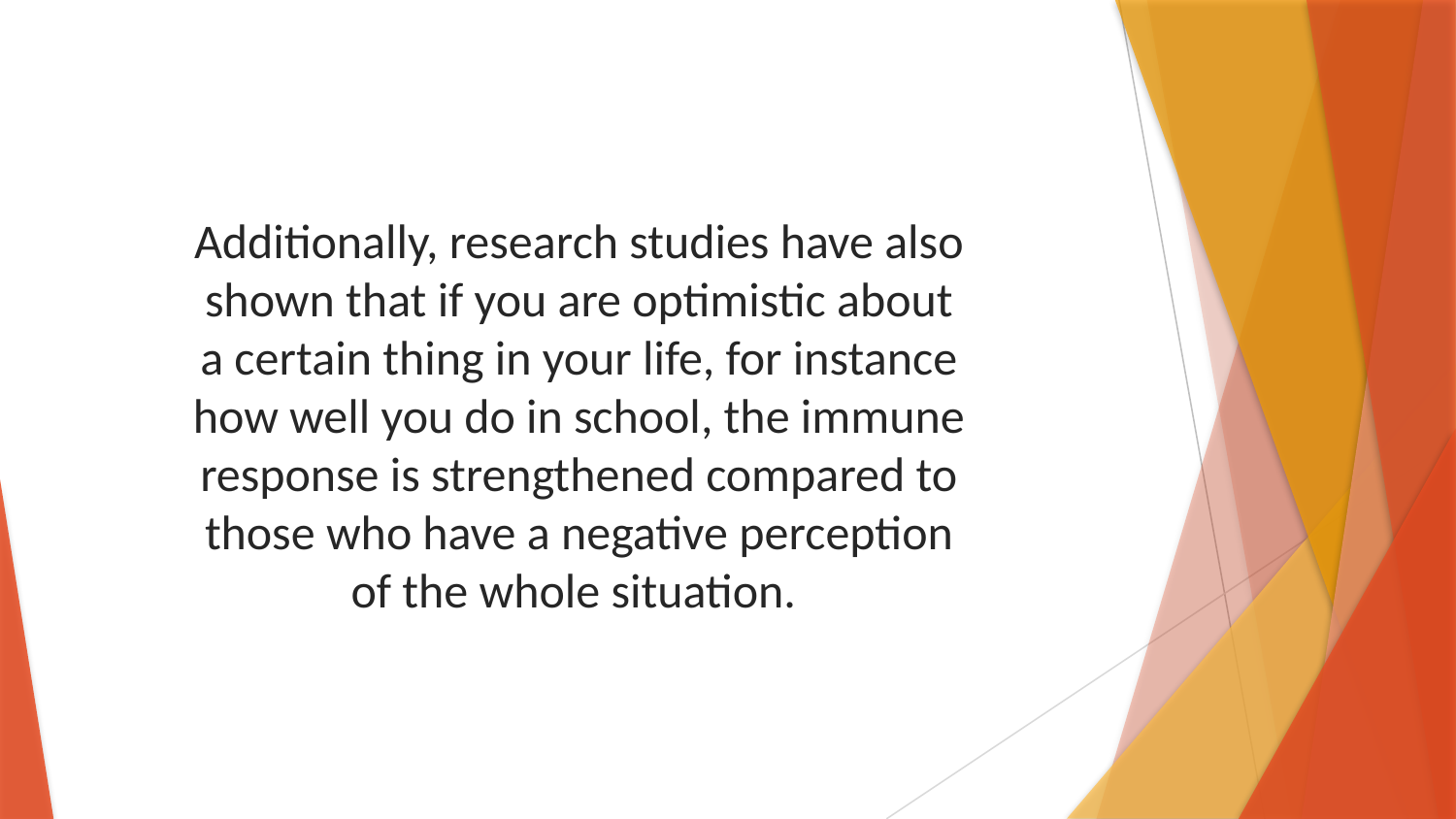

Additionally, research studies have also shown that if you are optimistic about a certain thing in your life, for instance how well you do in school, the immune response is strengthened compared to those who have a negative perception of the whole situation.